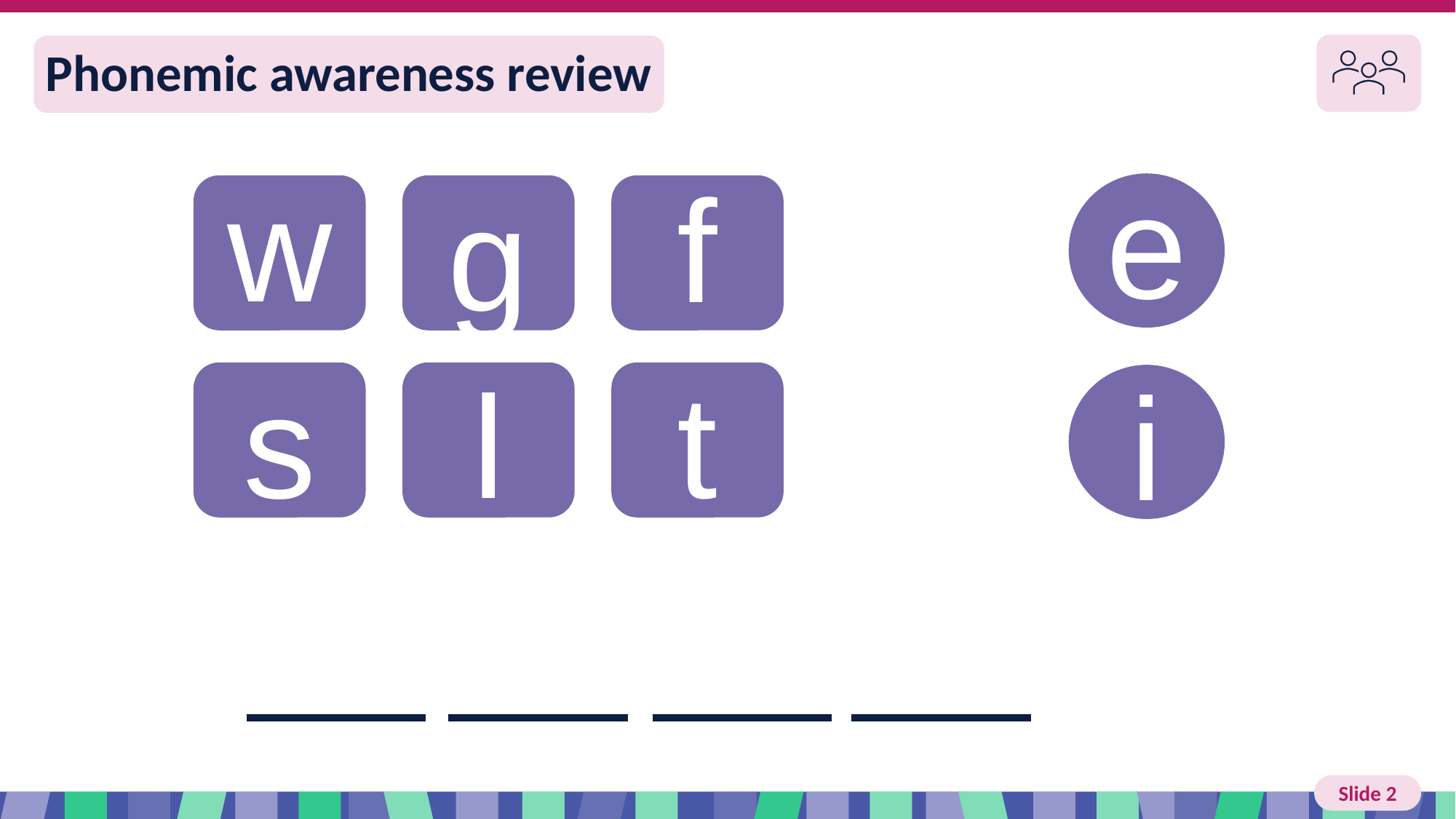

# Slide 2 Phonemic awareness review
e

w

f

g
s
l
t
i